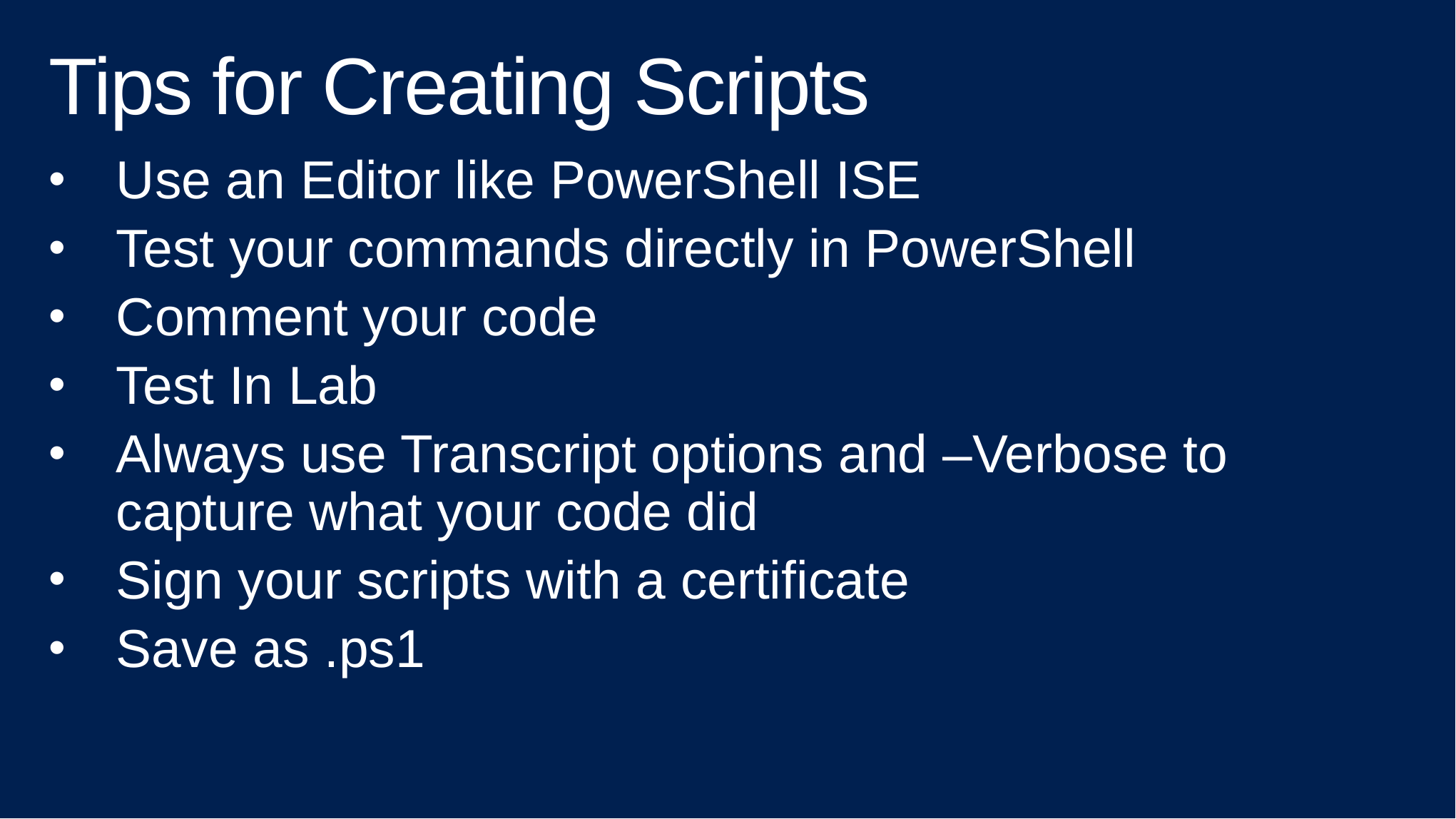

# Tips for Creating Scripts
Use an Editor like PowerShell ISE
Test your commands directly in PowerShell
Comment your code
Test In Lab
Always use Transcript options and –Verbose to capture what your code did
Sign your scripts with a certificate
Save as .ps1